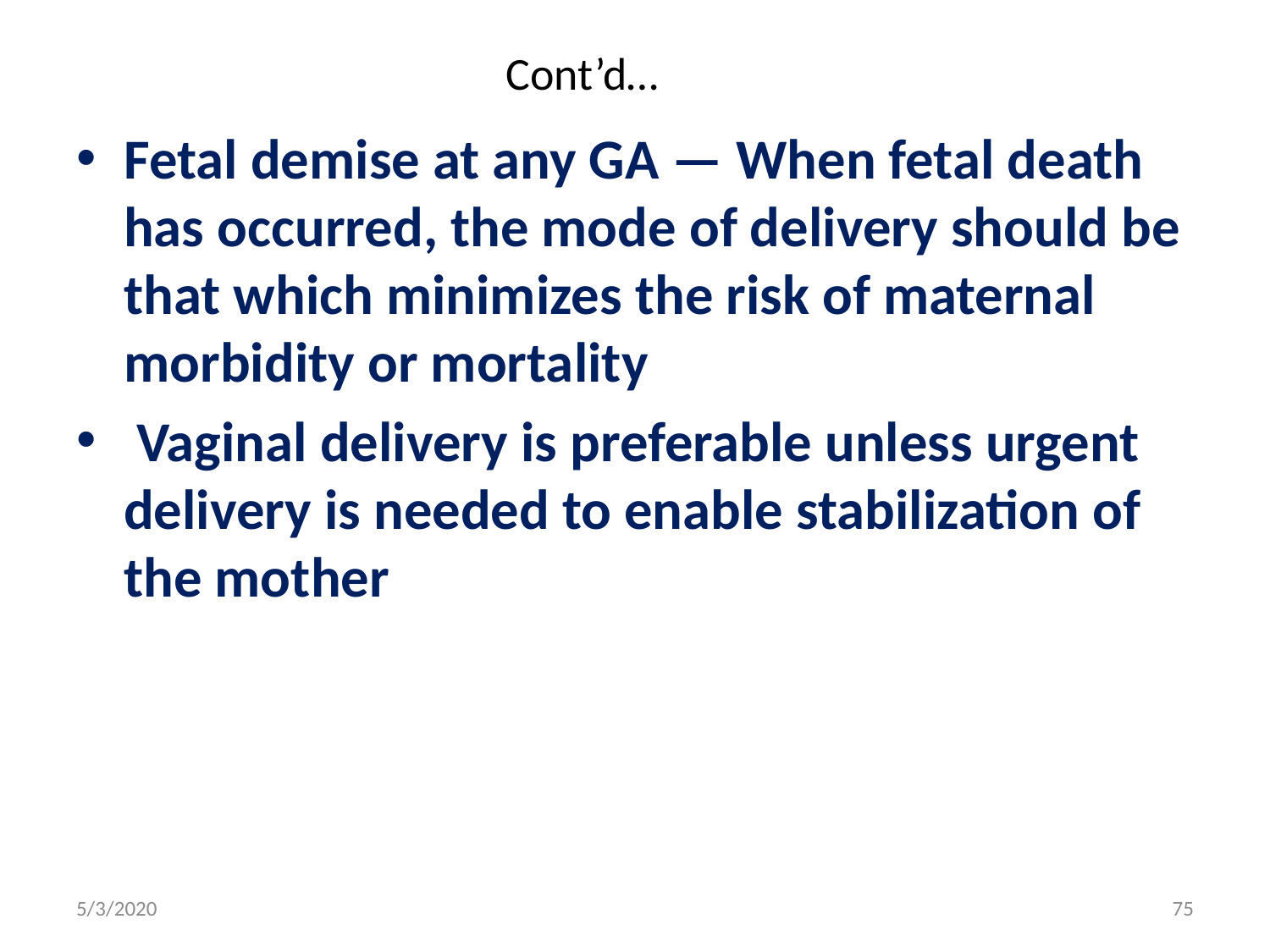

# Cont’d…
Fetal demise at any GA — When fetal death has occurred, the mode of delivery should be that which minimizes the risk of maternal morbidity or mortality
 Vaginal delivery is preferable unless urgent delivery is needed to enable stabilization of the mother
5/3/2020
75